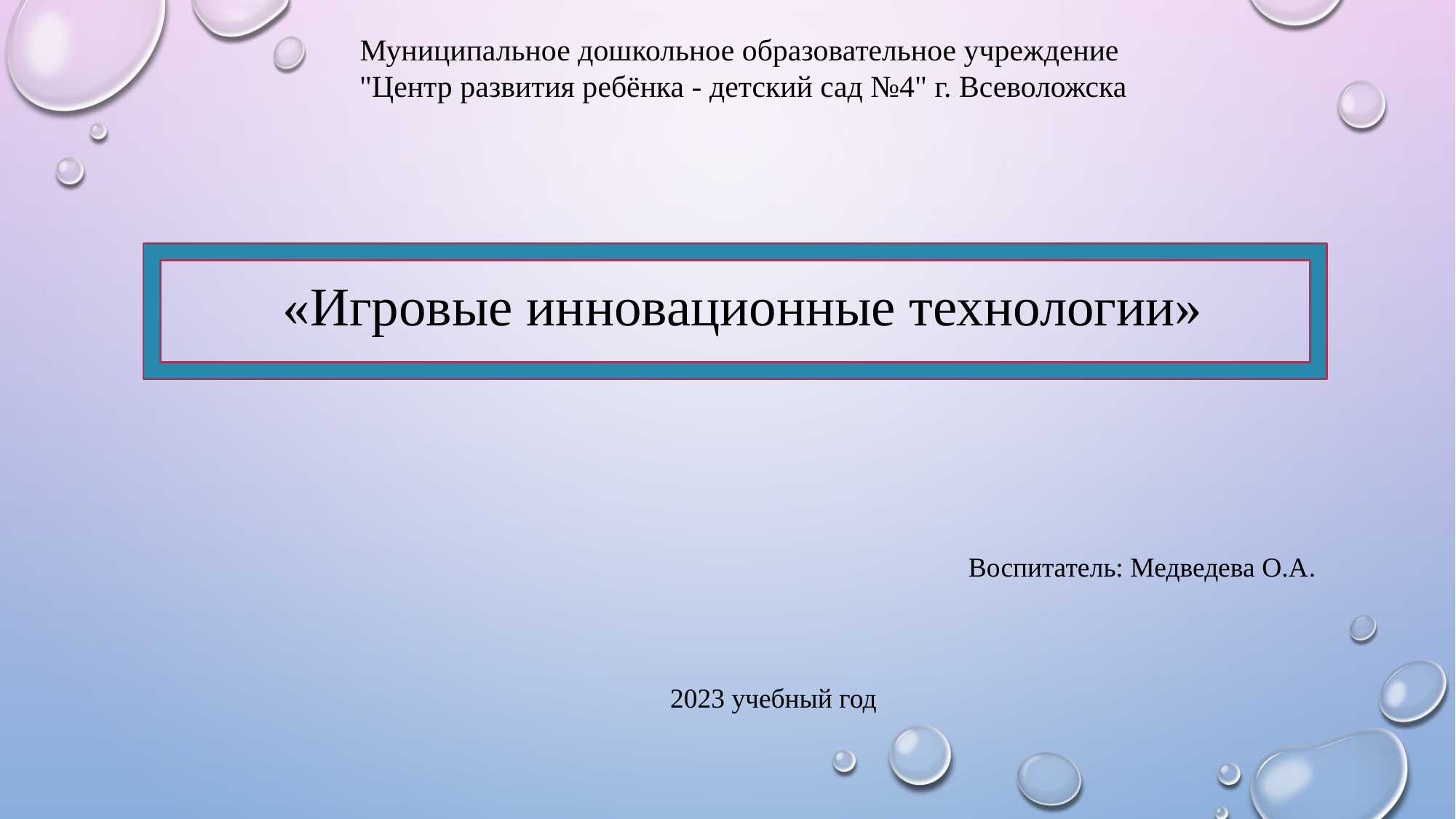

Муниципальное дошкольное образовательное учреждение
"Центр развития ребёнка - детский сад №4" г. Всеволожска

«Игровые инновационные технологии»

Воспитатель: Медведева О.А.

2023 учебный год